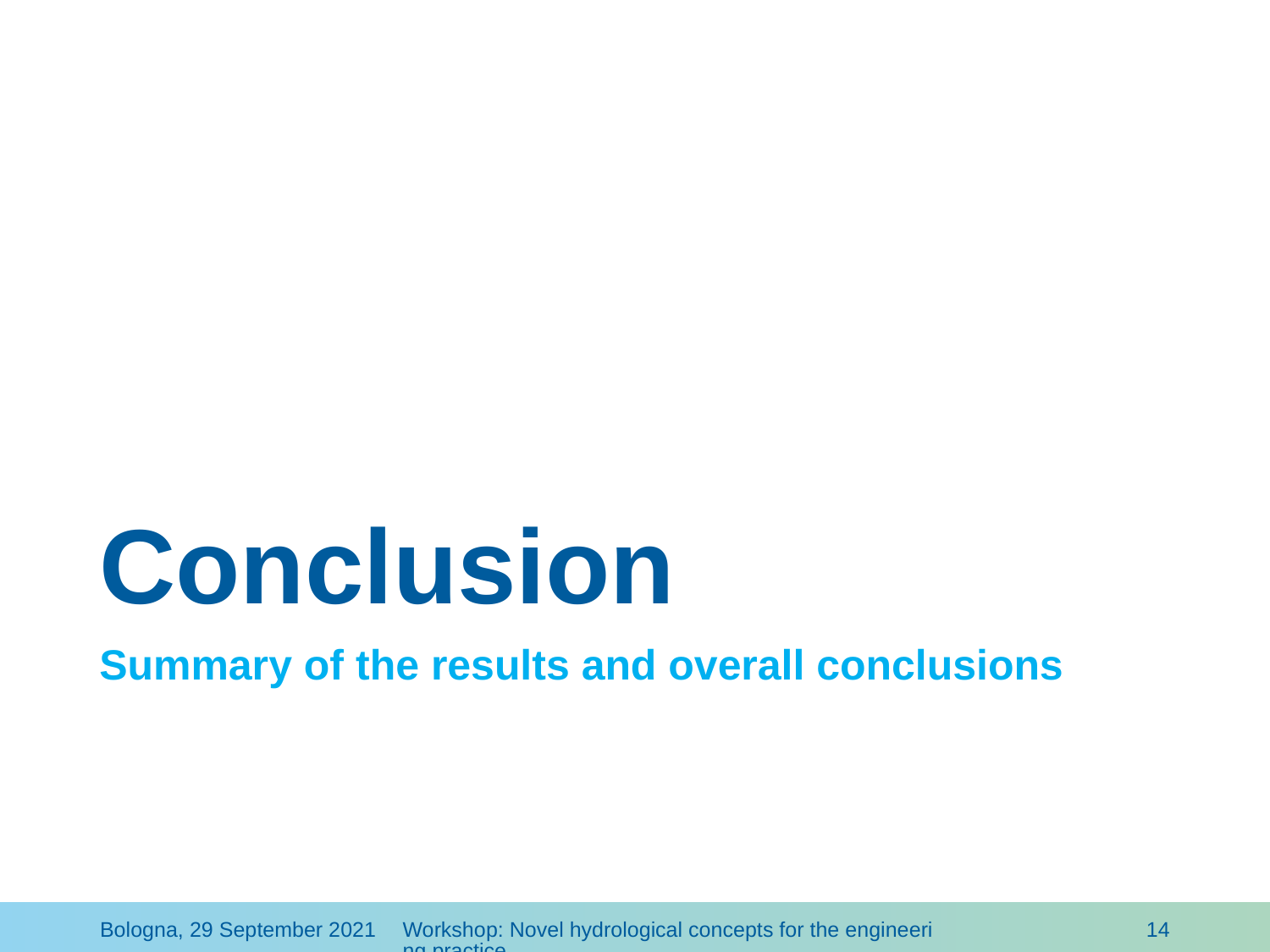

# Conclusion
Summary of the results and overall conclusions
Bologna, 29 September 2021
Workshop: Novel hydrological concepts for the engineering practice
14